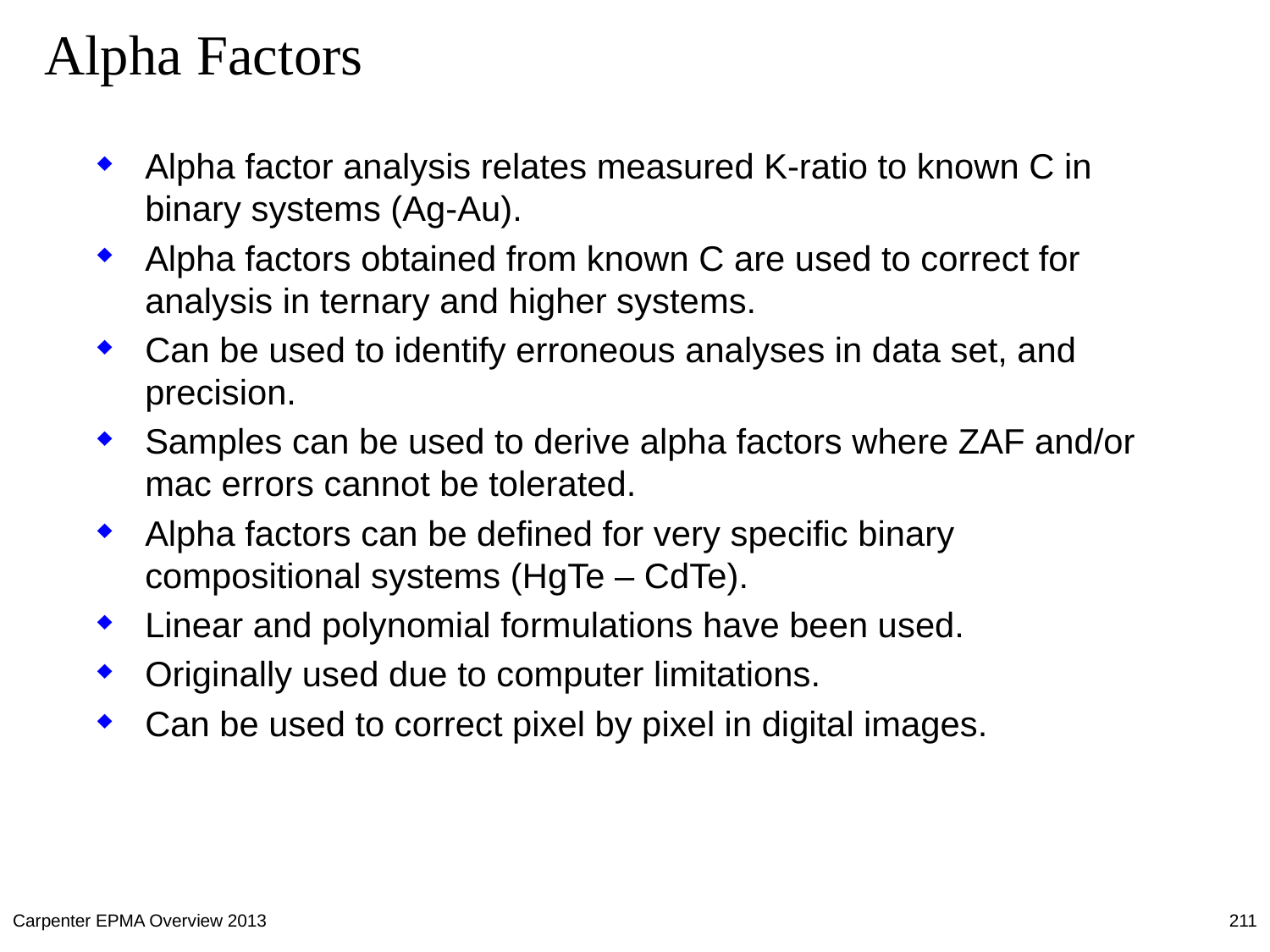

# Alpha Factors
Alpha factor analysis relates measured K-ratio to known C in binary systems (Ag-Au).
Alpha factors obtained from known C are used to correct for analysis in ternary and higher systems.
Can be used to identify erroneous analyses in data set, and precision.
Samples can be used to derive alpha factors where ZAF and/or mac errors cannot be tolerated.
Alpha factors can be defined for very specific binary compositional systems (HgTe – CdTe).
Linear and polynomial formulations have been used.
Originally used due to computer limitations.
Can be used to correct pixel by pixel in digital images.
Carpenter EPMA Overview 2013
211